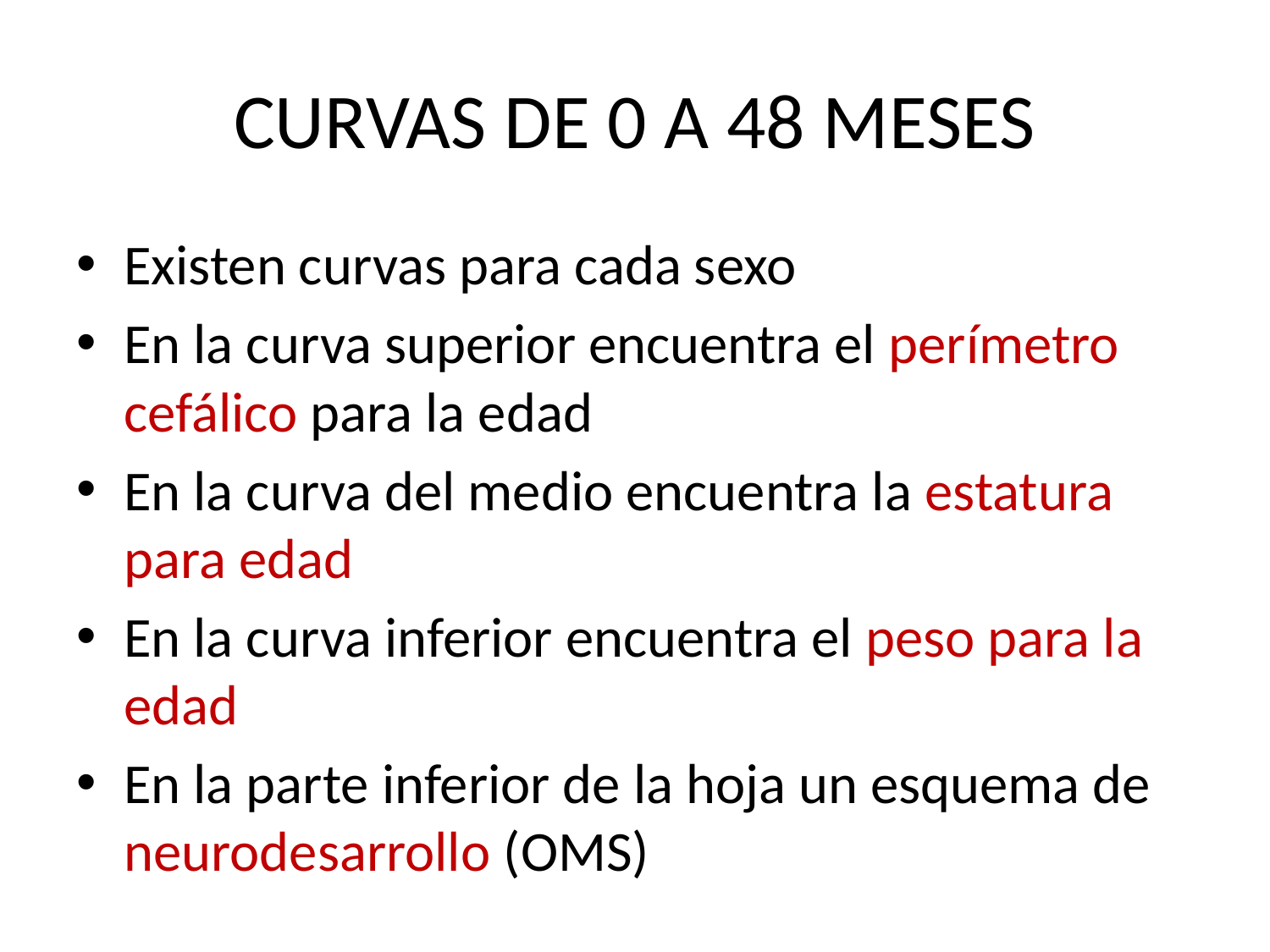

# CURVAS DE 0 A 48 MESES
Existen curvas para cada sexo
En la curva superior encuentra el perímetro cefálico para la edad
En la curva del medio encuentra la estatura para edad
En la curva inferior encuentra el peso para la edad
En la parte inferior de la hoja un esquema de neurodesarrollo (OMS)